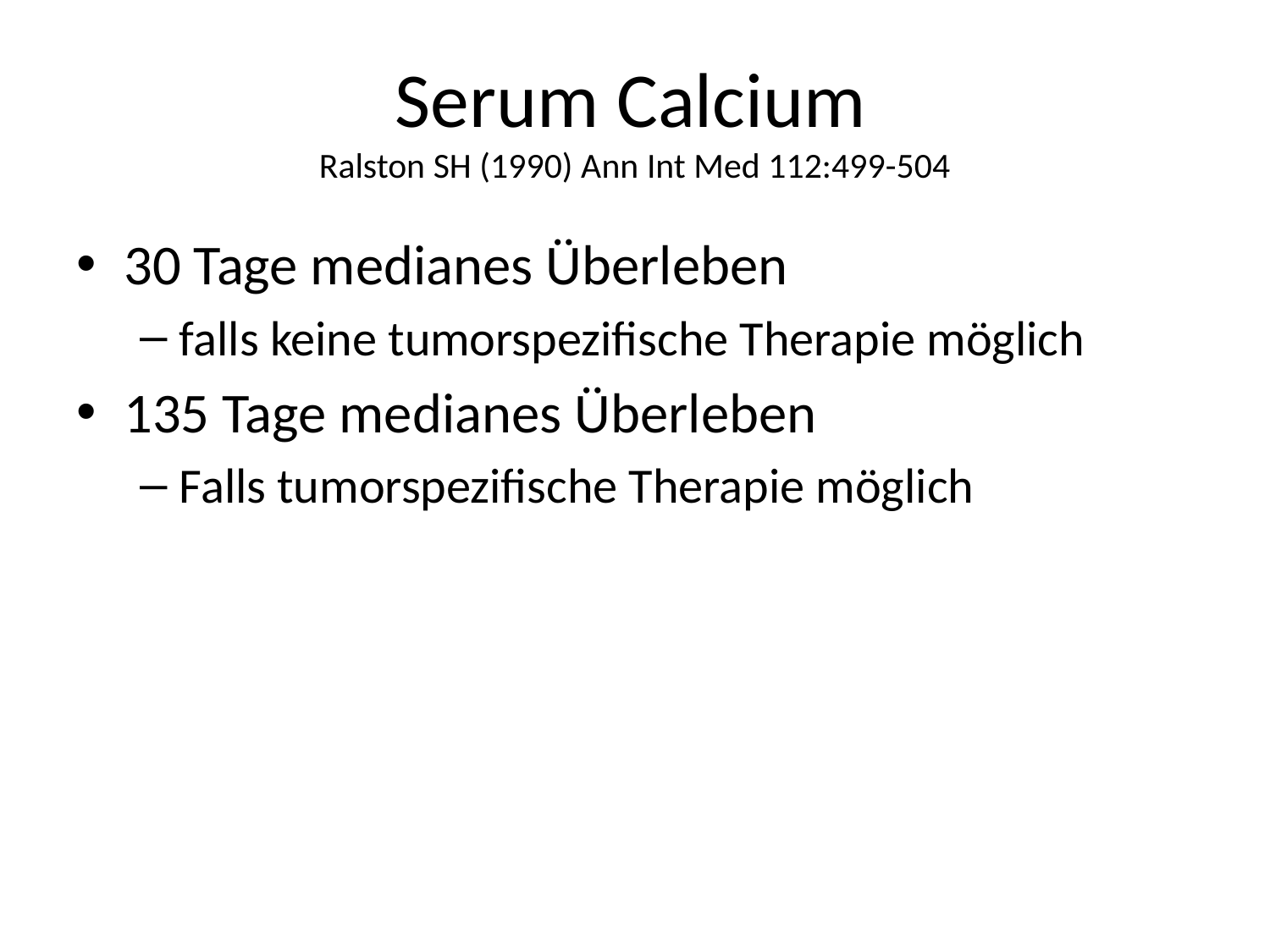

# Serum Calcium Ralston SH (1990) Ann Int Med 112:499-504
30 Tage medianes Überleben
falls keine tumorspezifische Therapie möglich
135 Tage medianes Überleben
Falls tumorspezifische Therapie möglich